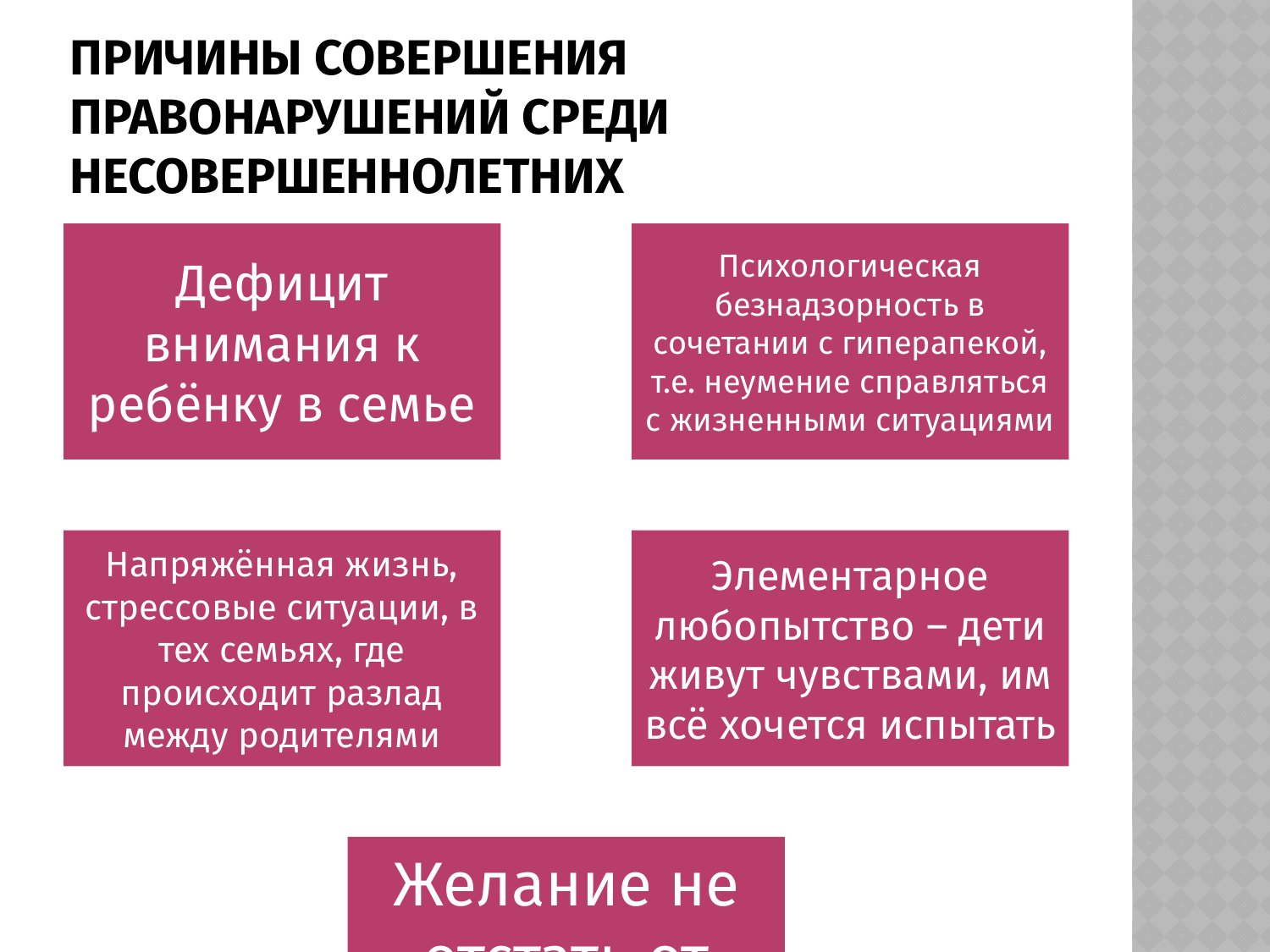

# Причины совершения правонарушений среди несовершеннолетних
Дефицит внимания к ребёнку в семье
Психологическая безнадзорность в сочетании с гиперапекой, т.е. неумение справляться с жизненными ситуациями
Напряжённая жизнь, стрессовые ситуации, в тех семьях, где происходит разлад между родителями
Элементарное любопытство – дети живут чувствами, им всё хочется испытать